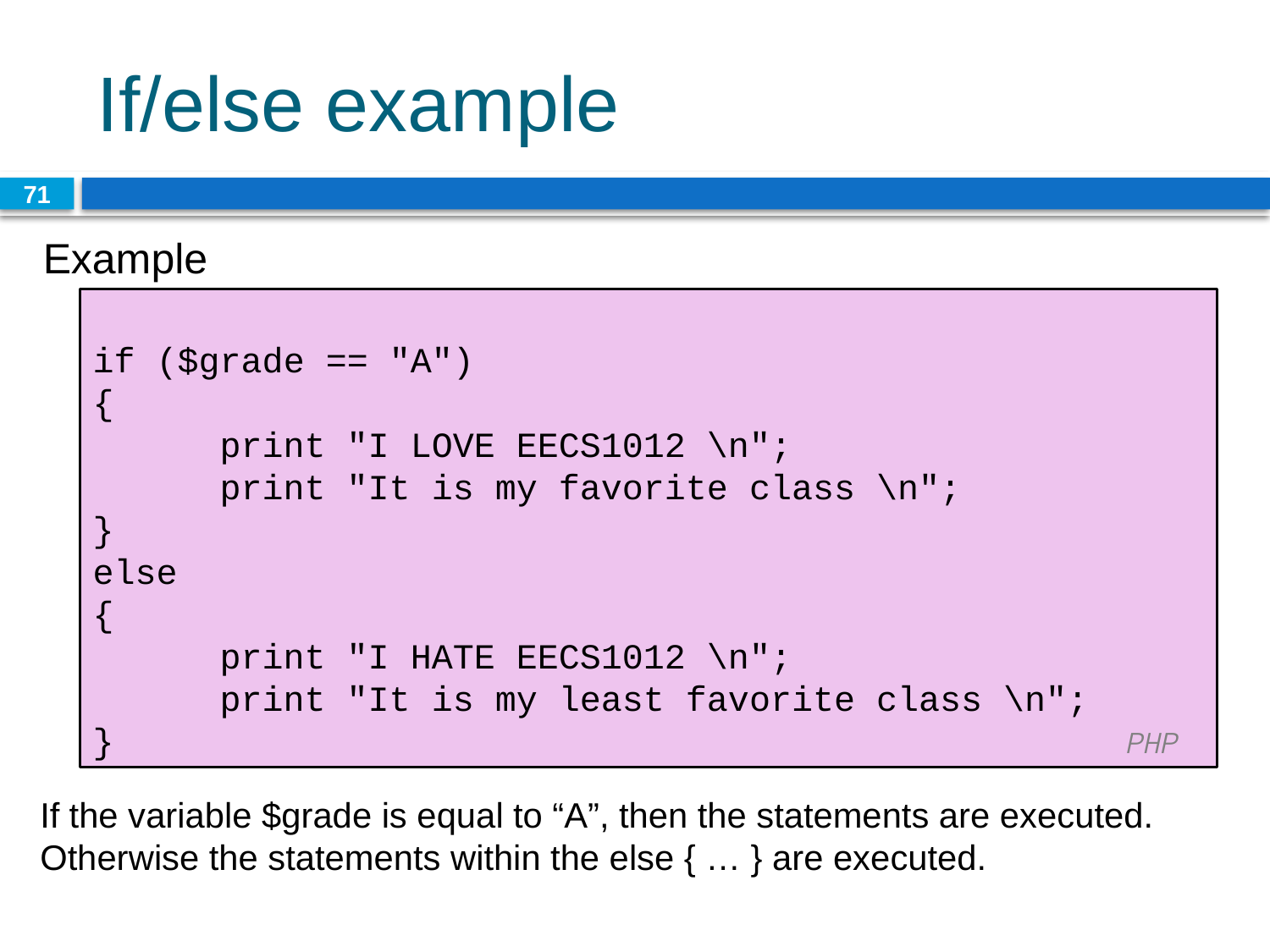

# If/else example
71
Example

if ($grade == "A")
{
	print "I LOVE EECS1012 \n";
	print "It is my favorite class \n";
}
else
{
	print "I HATE EECS1012 \n";
	print "It is my least favorite class \n";
} 			  					 PHP
If the variable $grade is equal to “A”, then the statements are executed.
Otherwise the statements within the else { … } are executed.